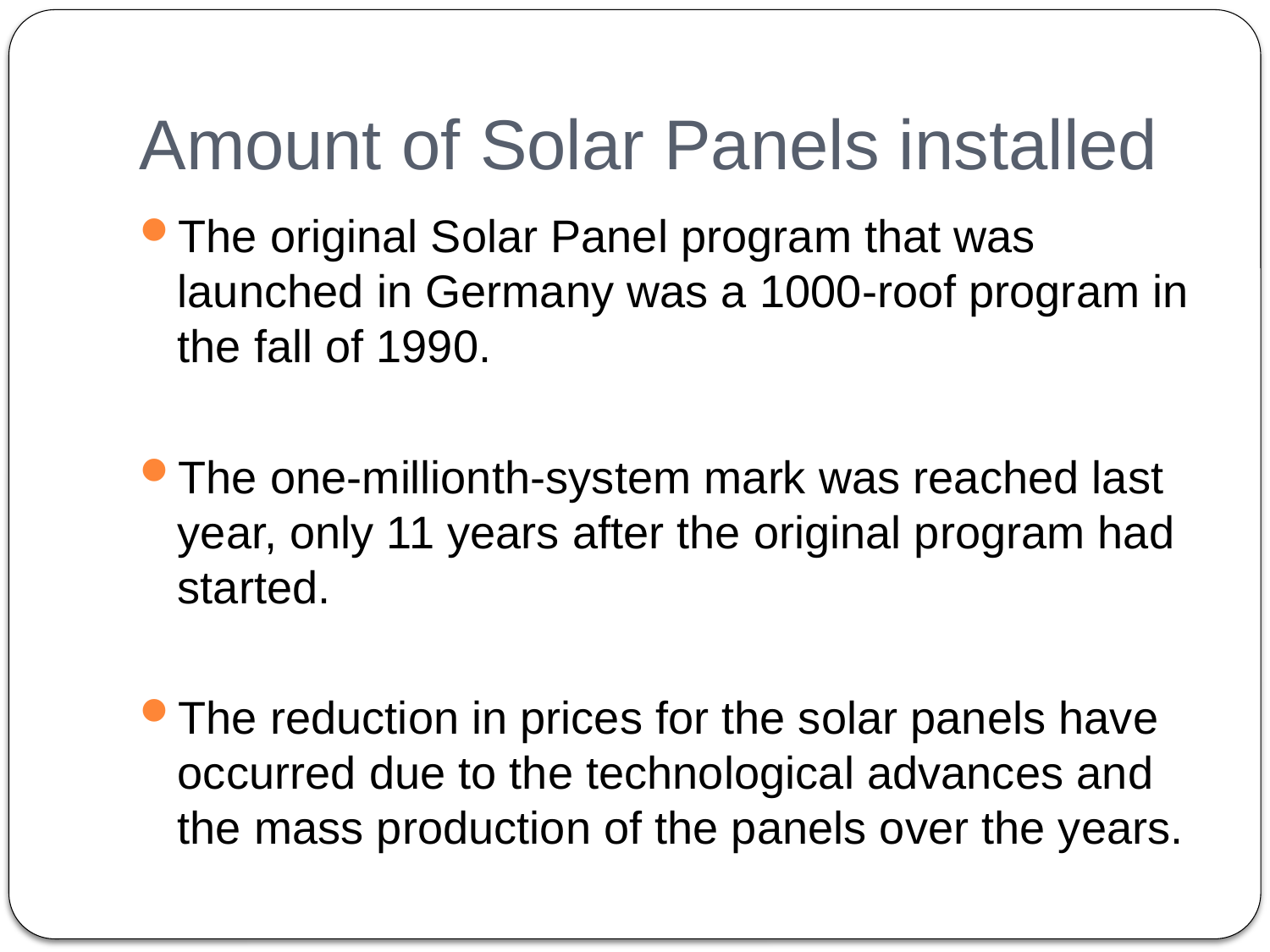

# Amount of Solar Panels installed
The original Solar Panel program that was launched in Germany was a 1000-roof program in the fall of 1990.

The one-millionth-system mark was reached last year, only 11 years after the original program had started.

The reduction in prices for the solar panels have occurred due to the technological advances and the mass production of the panels over the years.